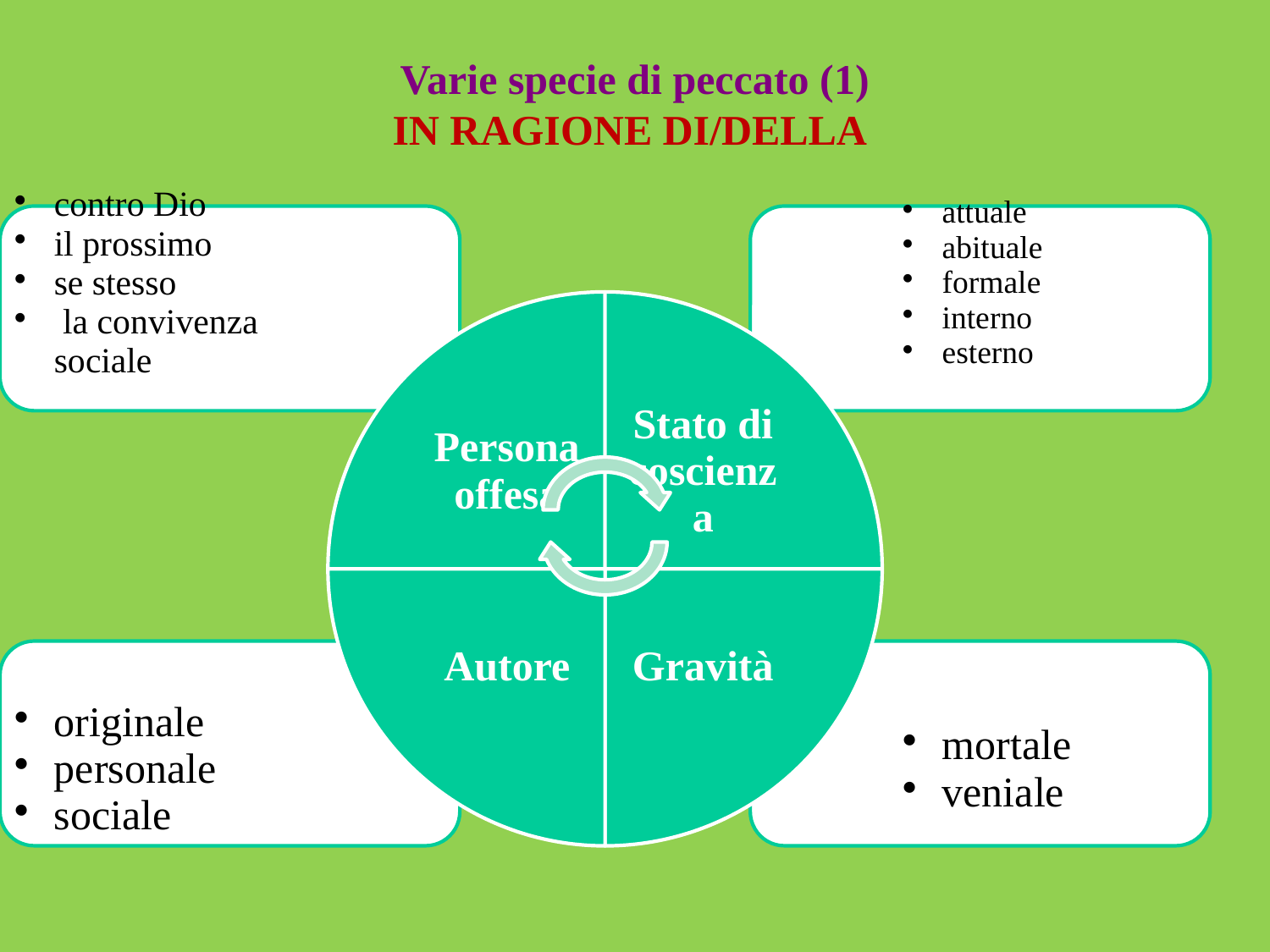

Varie specie di peccato (1)
IN RAGIONE DI/DELLA
Persona offesa
contro Dio
Stato di coscienza
attuale
Gravità
mortale
Autore
originale
il prossimo
se stesso
 la convivenza sociale
abituale
formale
interno
esterno
veniale
personale
sociale